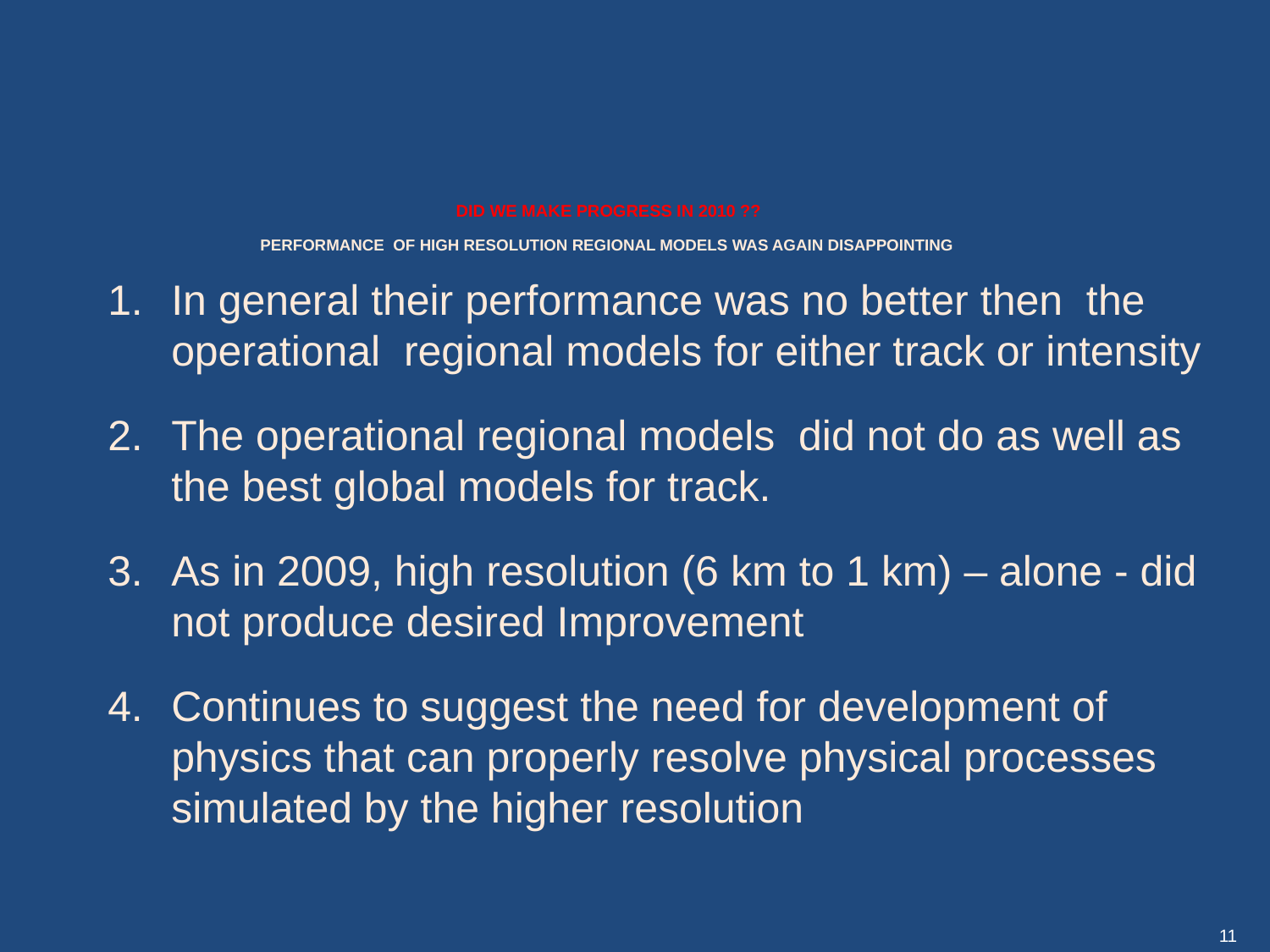

# Did we make progress in 2010 ?? Performance  of high resolution regional models was again disappointing

In general their performance was no better then  the operational  regional models for either track or intensity

The operational regional models  did not do as well as the best global models for track.

As in 2009, high resolution (6 km to 1 km) – alone - did not produce desired Improvement

Continues to suggest the need for development of physics that can properly resolve physical processes simulated by the higher resolution

11